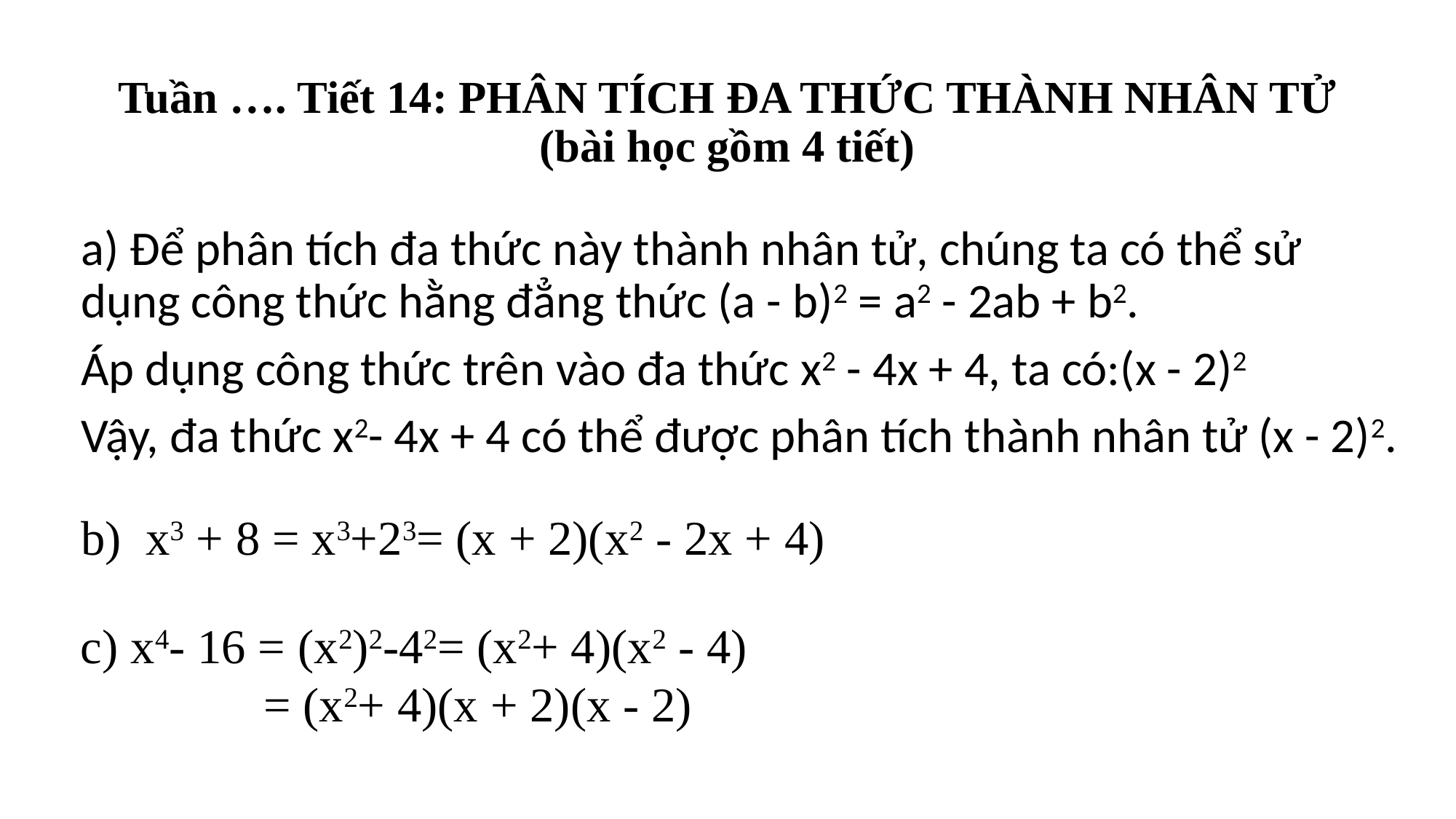

# Tuần …. Tiết 14: PHÂN TÍCH ĐA THỨC THÀNH NHÂN TỬ (bài học gồm 4 tiết)
a) Để phân tích đa thức này thành nhân tử, chúng ta có thể sử dụng công thức hằng đẳng thức (a - b)2 = a2 - 2ab + b2.
Áp dụng công thức trên vào đa thức x2 - 4x + 4, ta có:(x - 2)2
Vậy, đa thức x2- 4x + 4 có thể được phân tích thành nhân tử (x - 2)2.

b)  x3 + 8 = x3+23= (x + 2)(x2 - 2x + 4)
c) x4- 16 = (x2)2-42= (x2+ 4)(x2 - 4)
               = (x2+ 4)(x + 2)(x - 2)